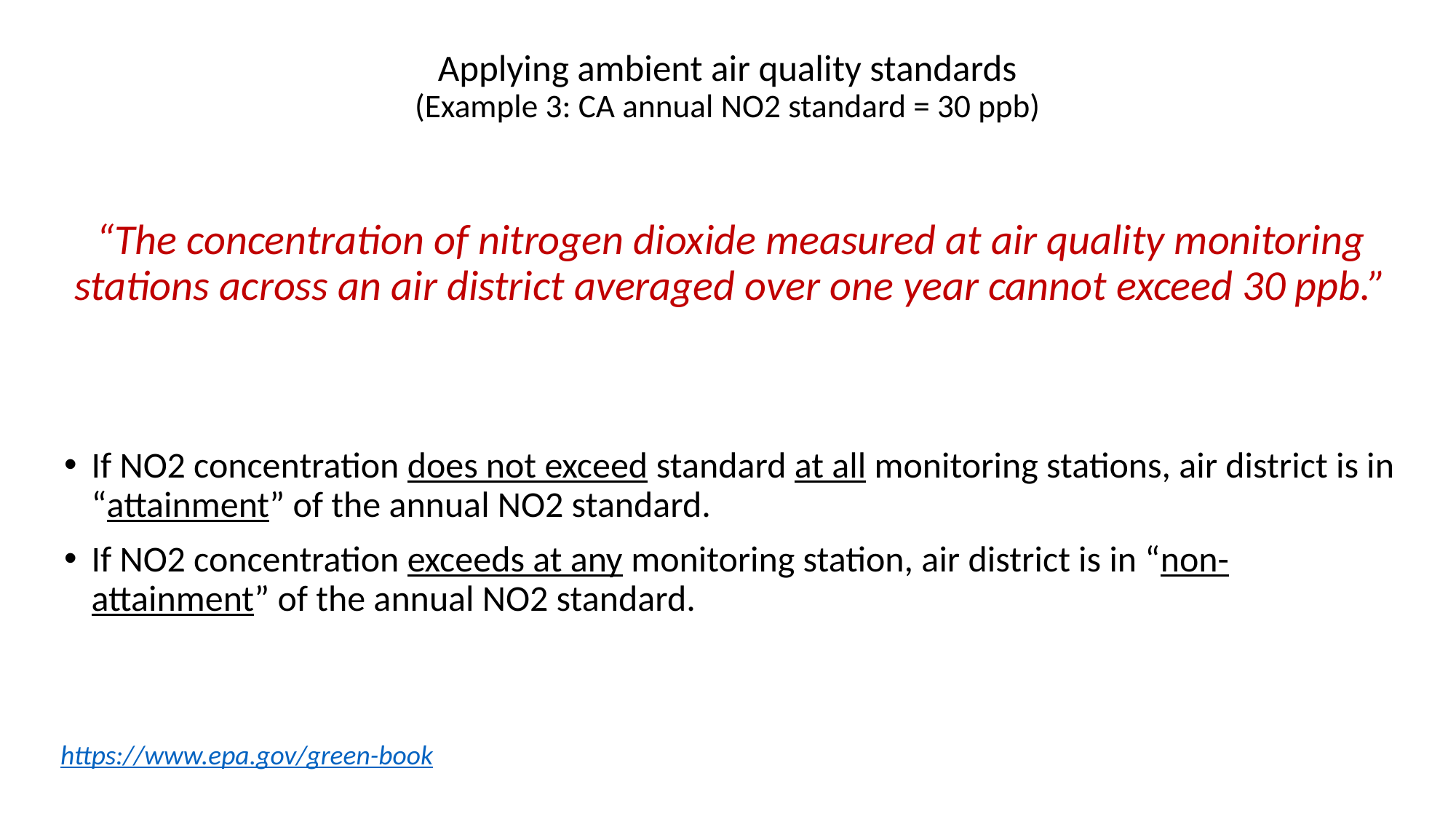

# Applying ambient air quality standards (Example 3: CA annual NO2 standard = 30 ppb)
“The concentration of nitrogen dioxide measured at air quality monitoring stations across an air district averaged over one year cannot exceed 30 ppb.”

If NO2 concentration does not exceed standard at all monitoring stations, air district is in “attainment” of the annual NO2 standard.
If NO2 concentration exceeds at any monitoring station, air district is in “non-attainment” of the annual NO2 standard.
https://www.epa.gov/green-book